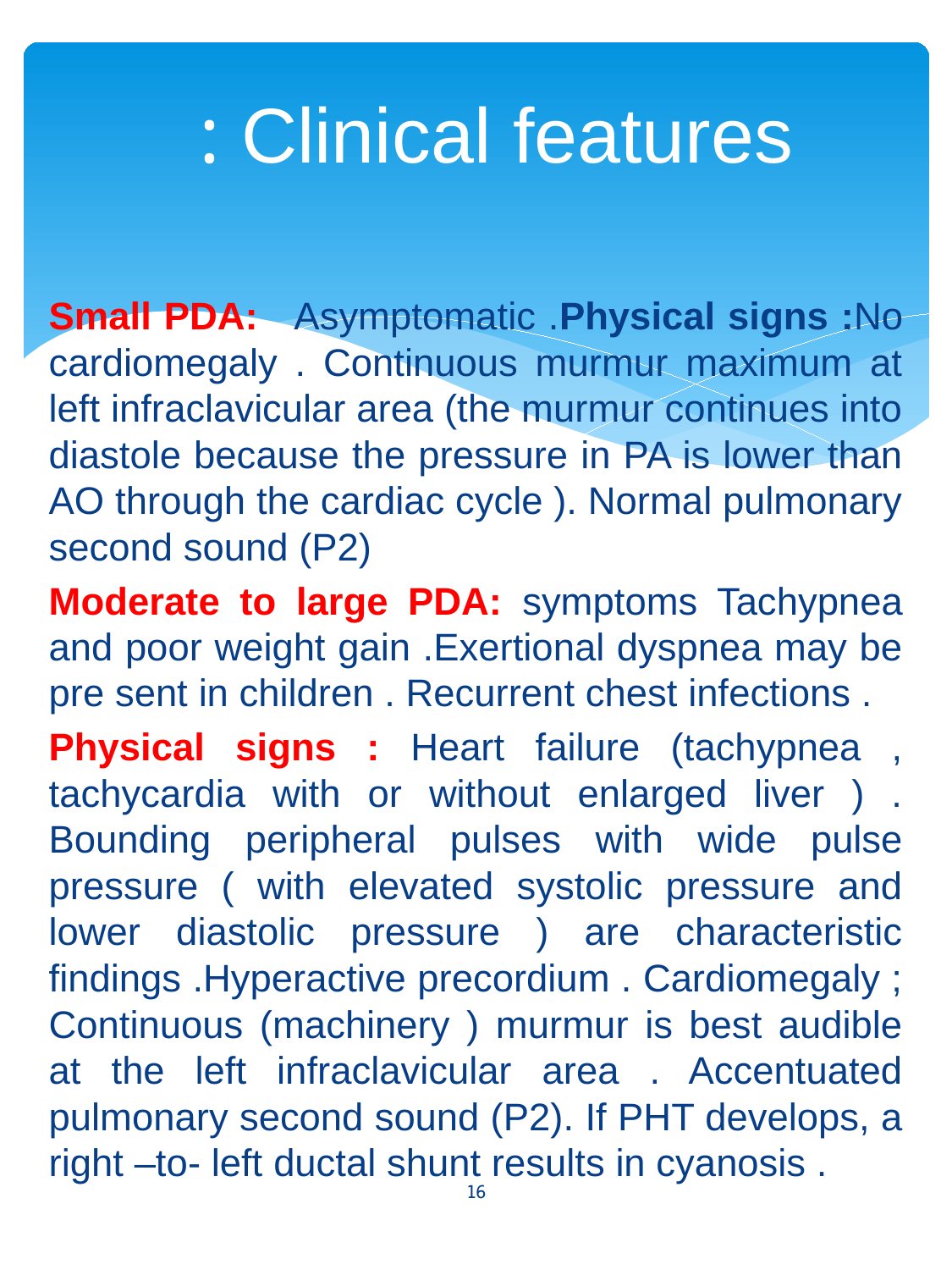

# Clinical features :
Small PDA:   Asymptomatic .Physical signs :No cardiomegaly . Continuous murmur maximum at left infraclavicular area (the murmur continues into diastole because the pressure in PA is lower than AO through the cardiac cycle ). Normal pulmonary second sound (P2)
Moderate to large PDA: symptoms Tachypnea and poor weight gain .Exertional dyspnea may be pre sent in children . Recurrent chest infections .
Physical signs : Heart failure (tachypnea , tachycardia with or without enlarged liver ) . Bounding peripheral pulses with wide pulse pressure ( with elevated systolic pressure and lower diastolic pressure ) are characteristic findings .Hyperactive precordium . Cardiomegaly ; Continuous (machinery ) murmur is best audible at the left infraclavicular area . Accentuated pulmonary second sound (P2). If PHT develops, a right –to- left ductal shunt results in cyanosis .

16